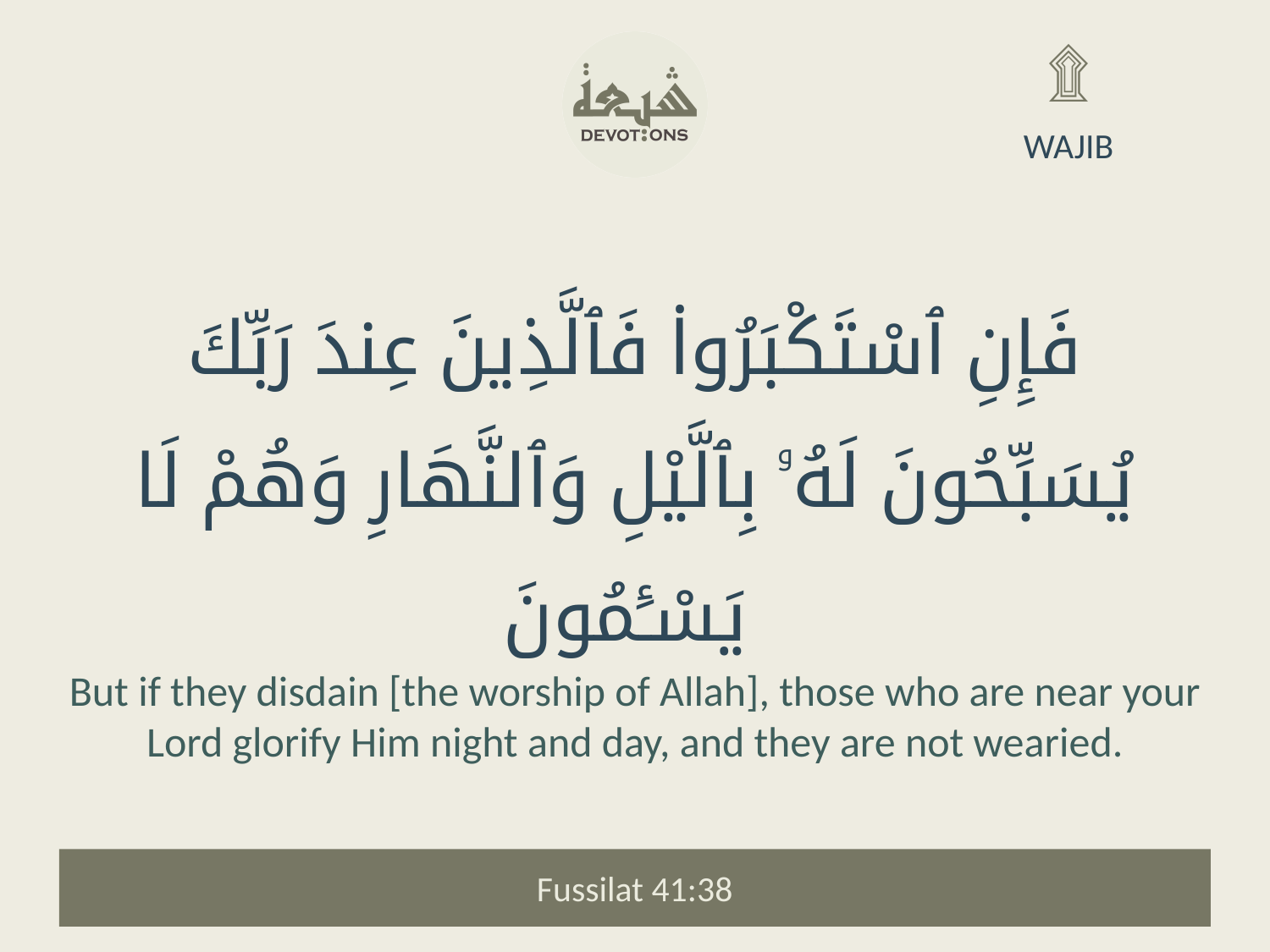

۩
WAJIB
فَإِنِ ٱسْتَكْبَرُوا۟ فَٱلَّذِينَ عِندَ رَبِّكَ يُسَبِّحُونَ لَهُۥ بِٱلَّيْلِ وَٱلنَّهَارِ وَهُمْ لَا يَسْـَٔمُونَ
But if they disdain [the worship of Allah], those who are near your Lord glorify Him night and day, and they are not wearied.
Fussilat 41:38